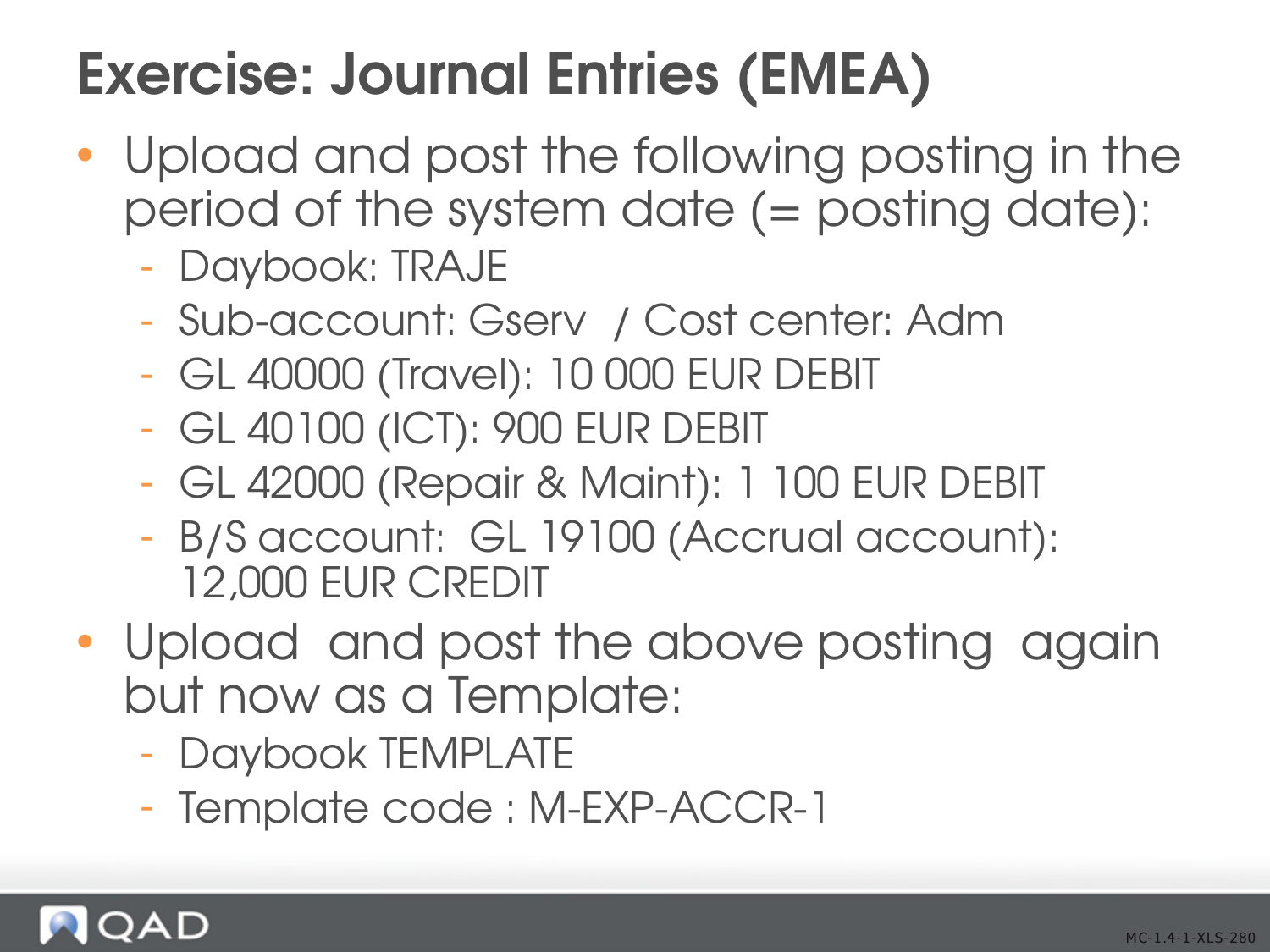

# Exercise: Journal Entries (EMEA)
Upload and post the following posting in the period of the system date (= posting date):
Daybook: TRAJE
Sub-account: Gserv  / Cost center: Adm
GL 40000 (Travel): 10 000 EUR DEBIT
GL 40100 (ICT): 900 EUR DEBIT
GL 42000 (Repair & Maint): 1 100 EUR DEBIT
B/S account:  GL 19100 (Accrual account): 12,000 EUR CREDIT
Upload  and post the above posting  again but now as a Template:
Daybook TEMPLATE
Template code : M-EXP-ACCR-1

MC-1.4-1-XLS-280